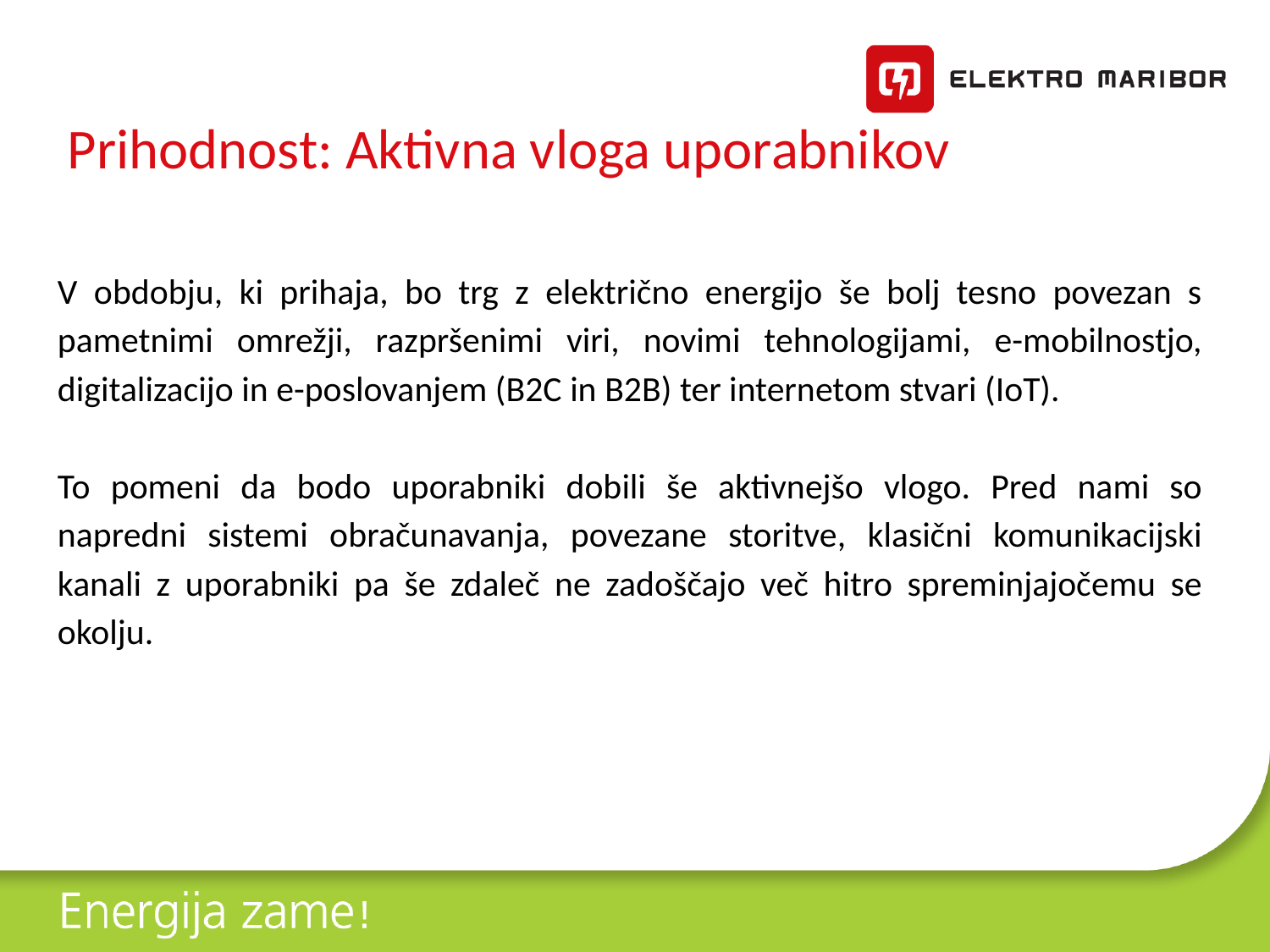

Prihodnost: Aktivna vloga uporabnikov
V obdobju, ki prihaja, bo trg z električno energijo še bolj tesno povezan s pametnimi omrežji, razpršenimi viri, novimi tehnologijami, e-mobilnostjo, digitalizacijo in e-poslovanjem (B2C in B2B) ter internetom stvari (IoT).

To pomeni da bodo uporabniki dobili še aktivnejšo vlogo. Pred nami so napredni sistemi obračunavanja, povezane storitve, klasični komunikacijski kanali z uporabniki pa še zdaleč ne zadoščajo več hitro spreminjajočemu se okolju.